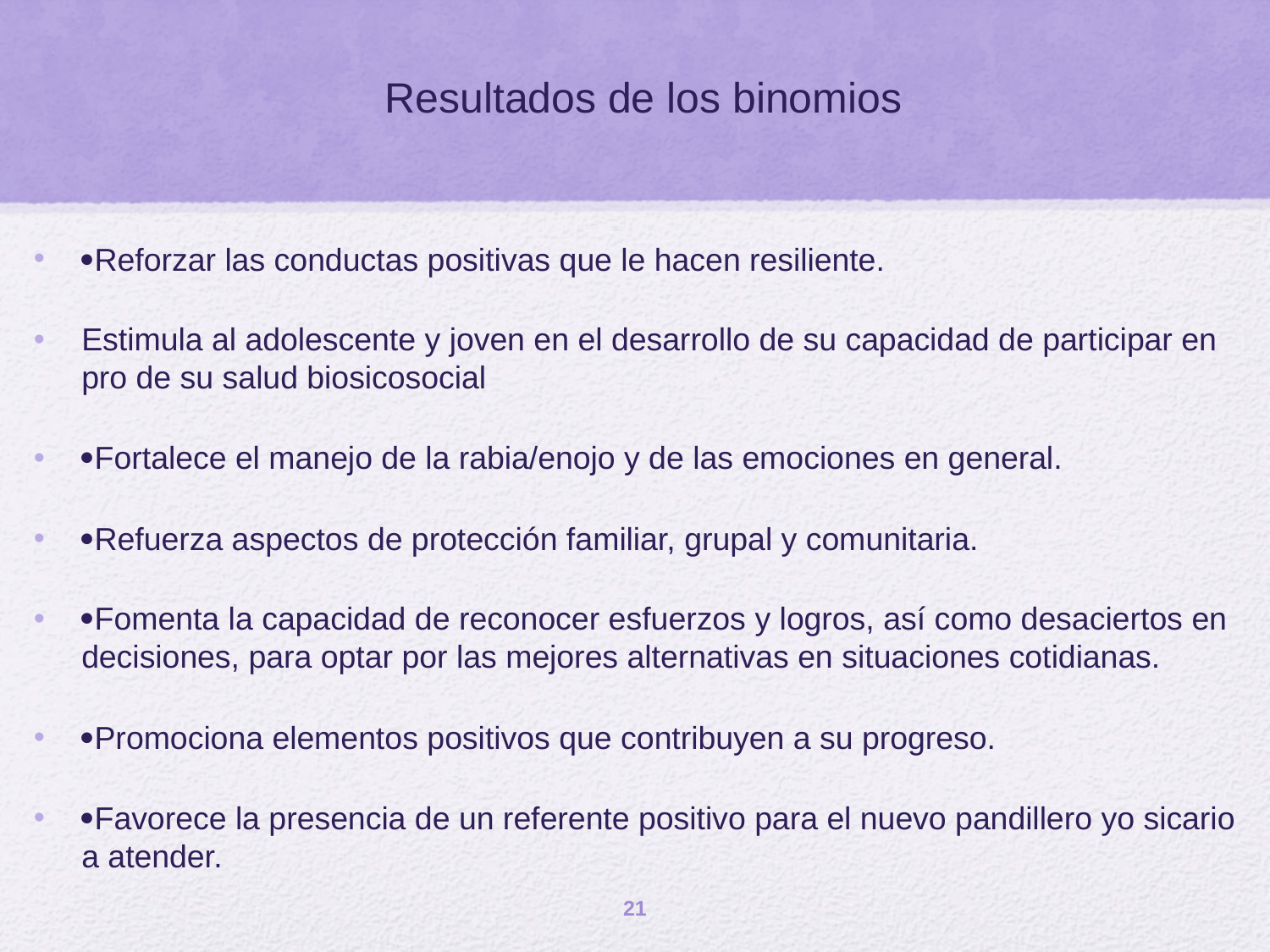

# Resultados de los binomios
•Reforzar las conductas positivas que le hacen resiliente.
Estimula al adolescente y joven en el desarrollo de su capacidad de participar en pro de su salud biosicosocial
•Fortalece el manejo de la rabia/enojo y de las emociones en general.
•Refuerza aspectos de protección familiar, grupal y comunitaria.
•Fomenta la capacidad de reconocer esfuerzos y logros, así como desaciertos en decisiones, para optar por las mejores alternativas en situaciones cotidianas.
•Promociona elementos positivos que contribuyen a su progreso.
•Favorece la presencia de un referente positivo para el nuevo pandillero yo sicario a atender.

21